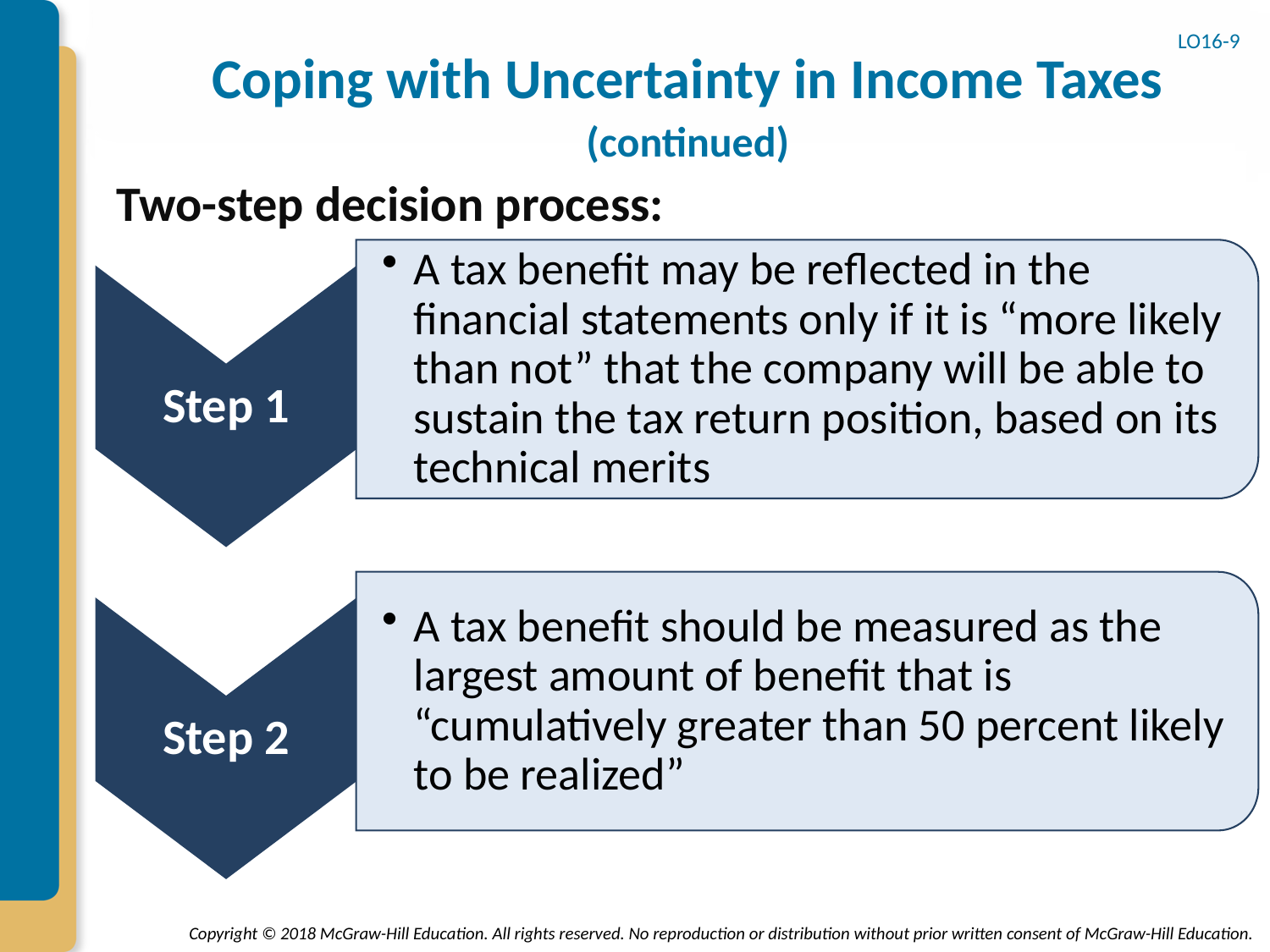

# Coping with Uncertainty in Income Taxes (continued)
LO16-9
Two-step decision process:
A tax benefit may be reflected in the financial statements only if it is “more likely than not” that the company will be able to sustain the tax return position, based on its technical merits
Step 1
A tax benefit should be measured as the largest amount of benefit that is “cumulatively greater than 50 percent likely to be realized”
Step 2